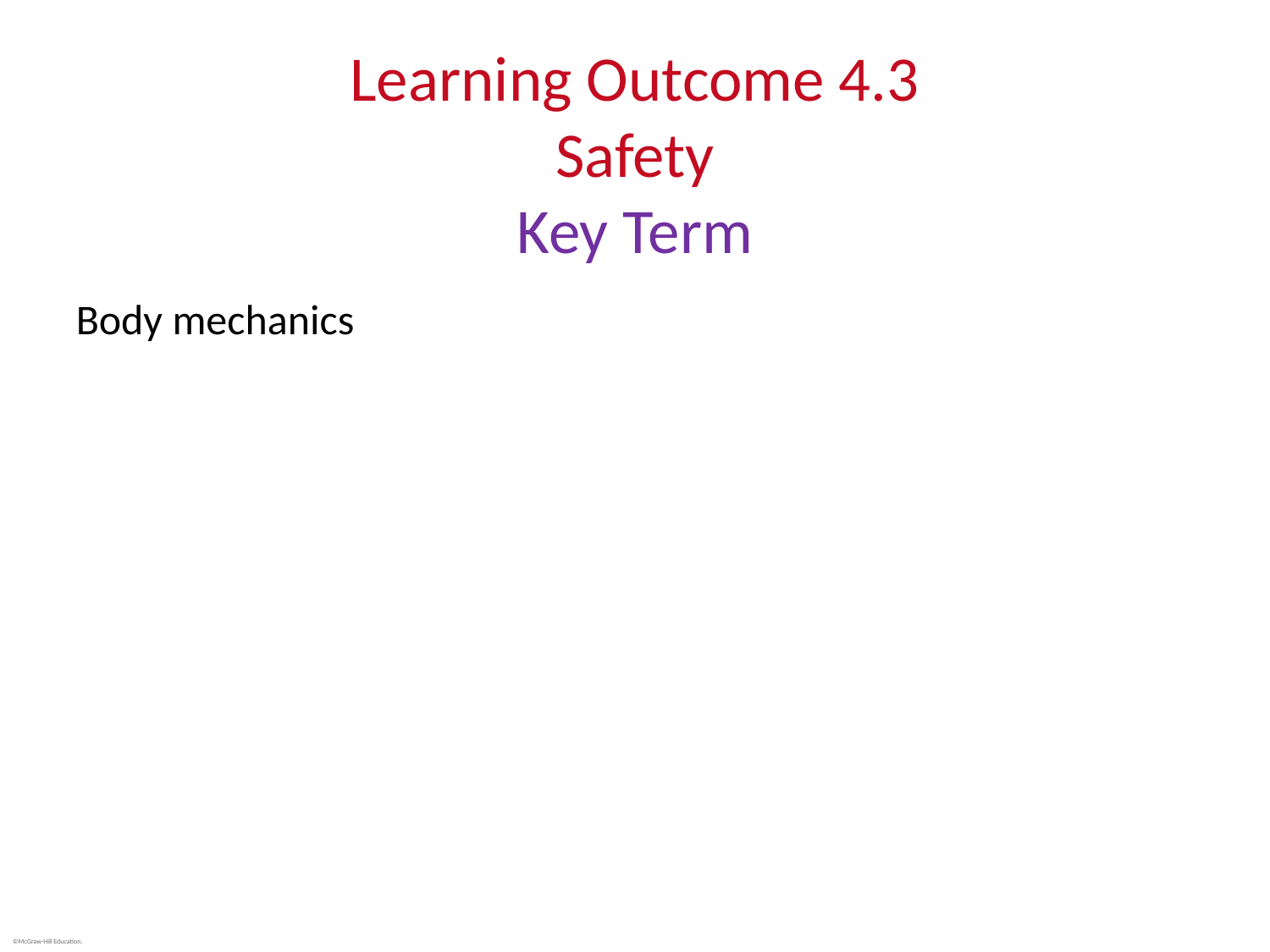

# Learning Outcome 4.3 Safety Key Term
Body mechanics